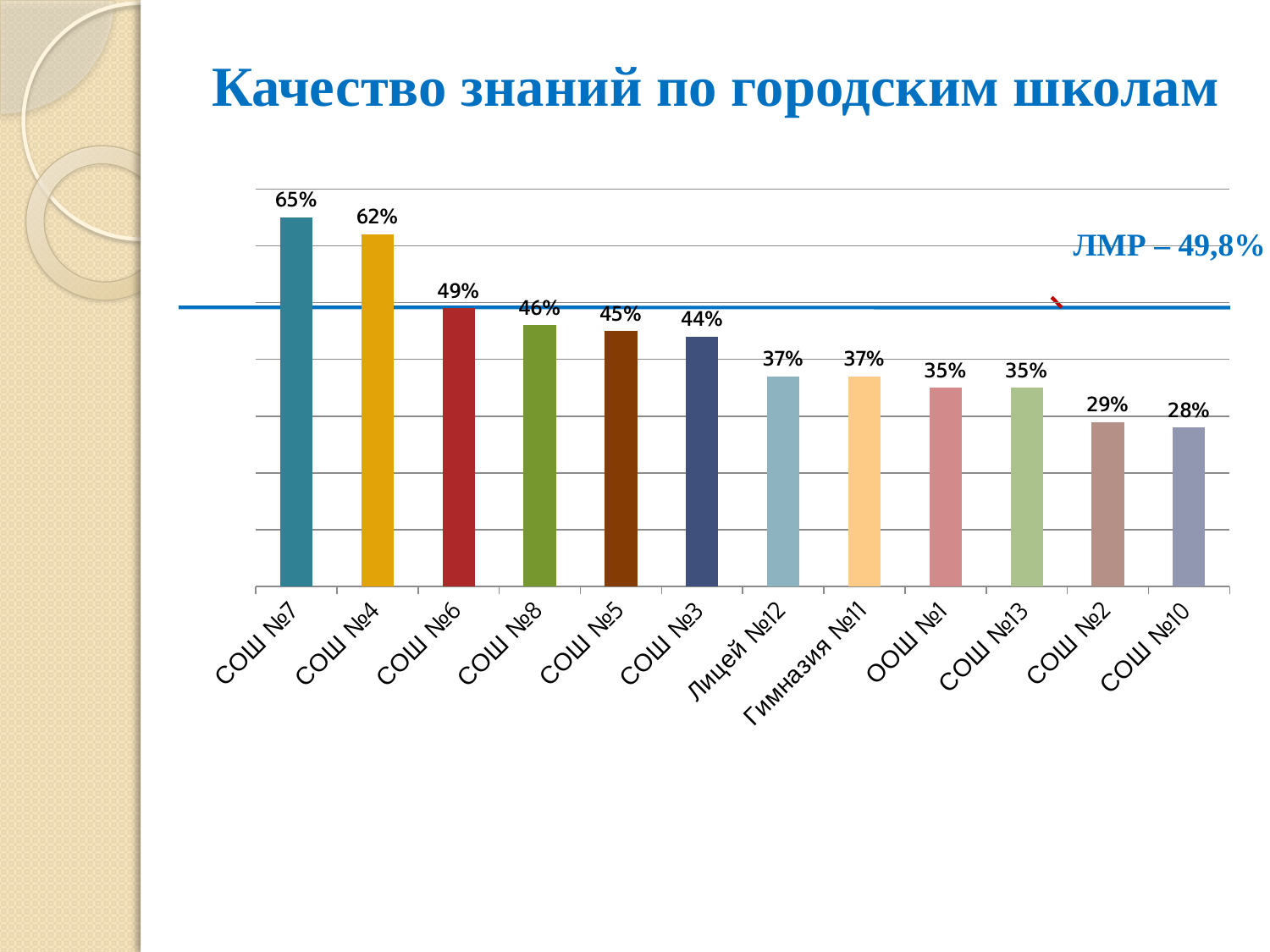

# Качество знаний по городским школам

### Chart

| Category |  |
|---|---|
| СОШ №7 | 0.6500000000000001 |
| СОШ №4 | 0.6200000000000001 |
| СОШ №6 | 0.49000000000000005 |
| СОШ №8 | 0.46 |
| СОШ №5 | 0.45 |
| СОШ №3 | 0.44 |
| Лицей №12 | 0.37000000000000005 |
| Гимназия №11 | 0.37000000000000005 |
| ООШ №1 | 0.35000000000000003 |
| СОШ №13 | 0.35000000000000003 |
| СОШ №2 | 0.29000000000000004 |
| СОШ №10 | 0.2800000000000001 |
ЛМР – 49,8%